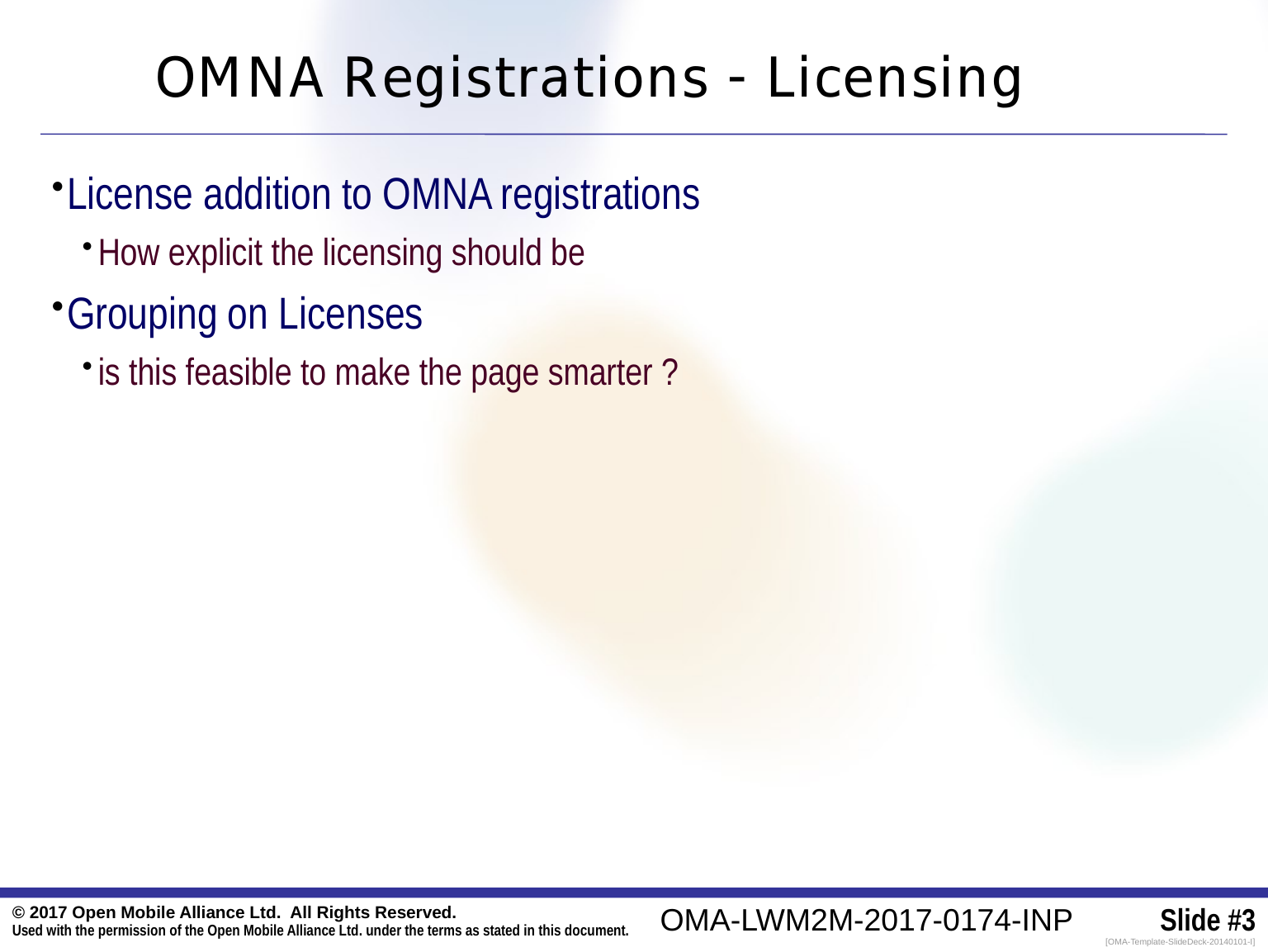

OMNA Registrations - Licensing
License addition to OMNA registrations
How explicit the licensing should be
Grouping on Licenses
is this feasible to make the page smarter ?